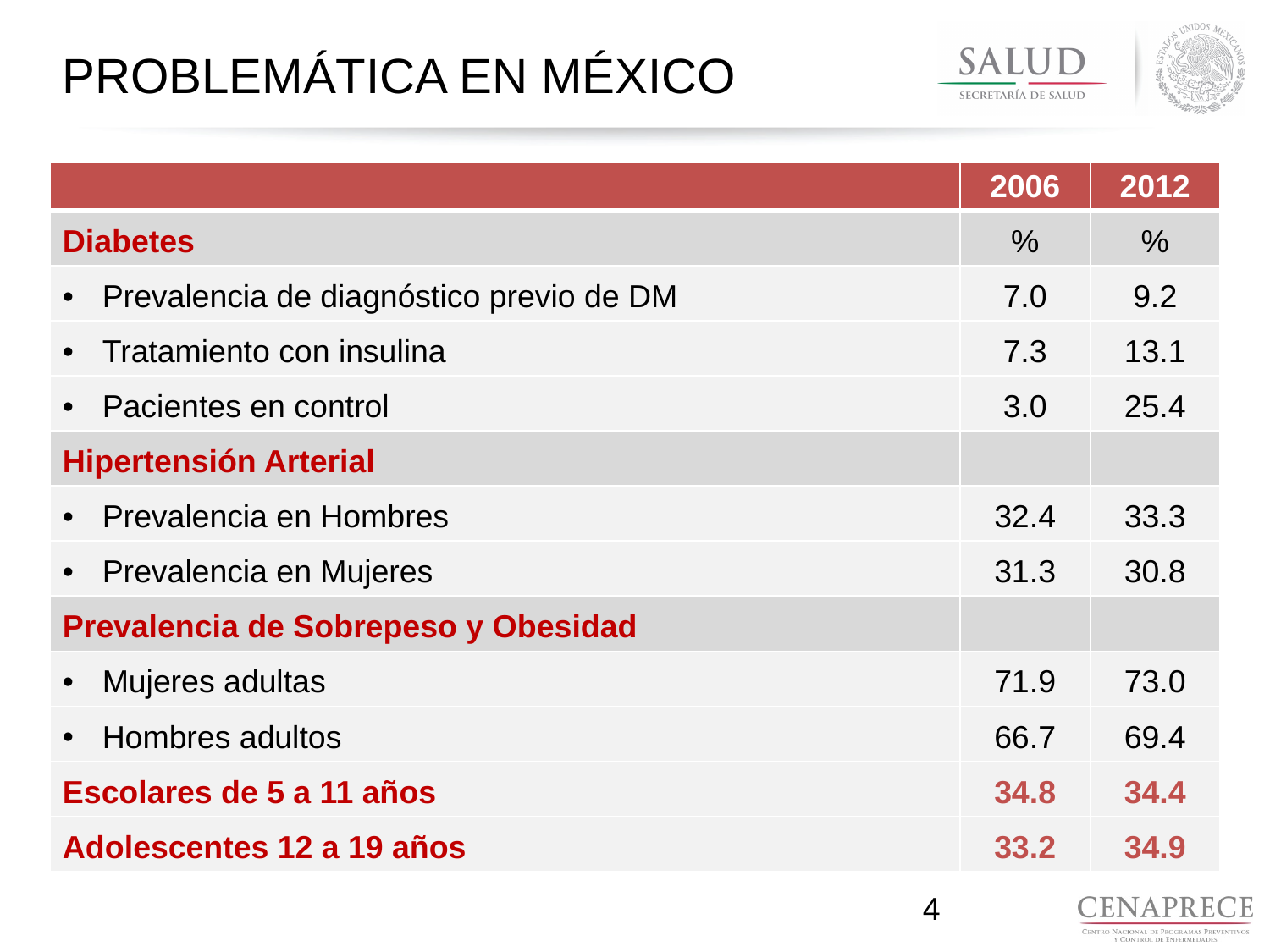

Problemática en México
|  | 2006 | 2012 |
| --- | --- | --- |
| Diabetes | % | % |
| Prevalencia de diagnóstico previo de DM | 7.0 | 9.2 |
| Tratamiento con insulina | 7.3 | 13.1 |
| Pacientes en control | 3.0 | 25.4 |
| Hipertensión Arterial |  |  |
| Prevalencia en Hombres | 32.4 | 33.3 |
| Prevalencia en Mujeres | 31.3 | 30.8 |
| Prevalencia de Sobrepeso y Obesidad |  |  |
| Mujeres adultas | 71.9 | 73.0 |
| Hombres adultos | 66.7 | 69.4 |
| Escolares de 5 a 11 años | 34.8 | 34.4 |
| Adolescentes 12 a 19 años | 33.2 | 34.9 |
4